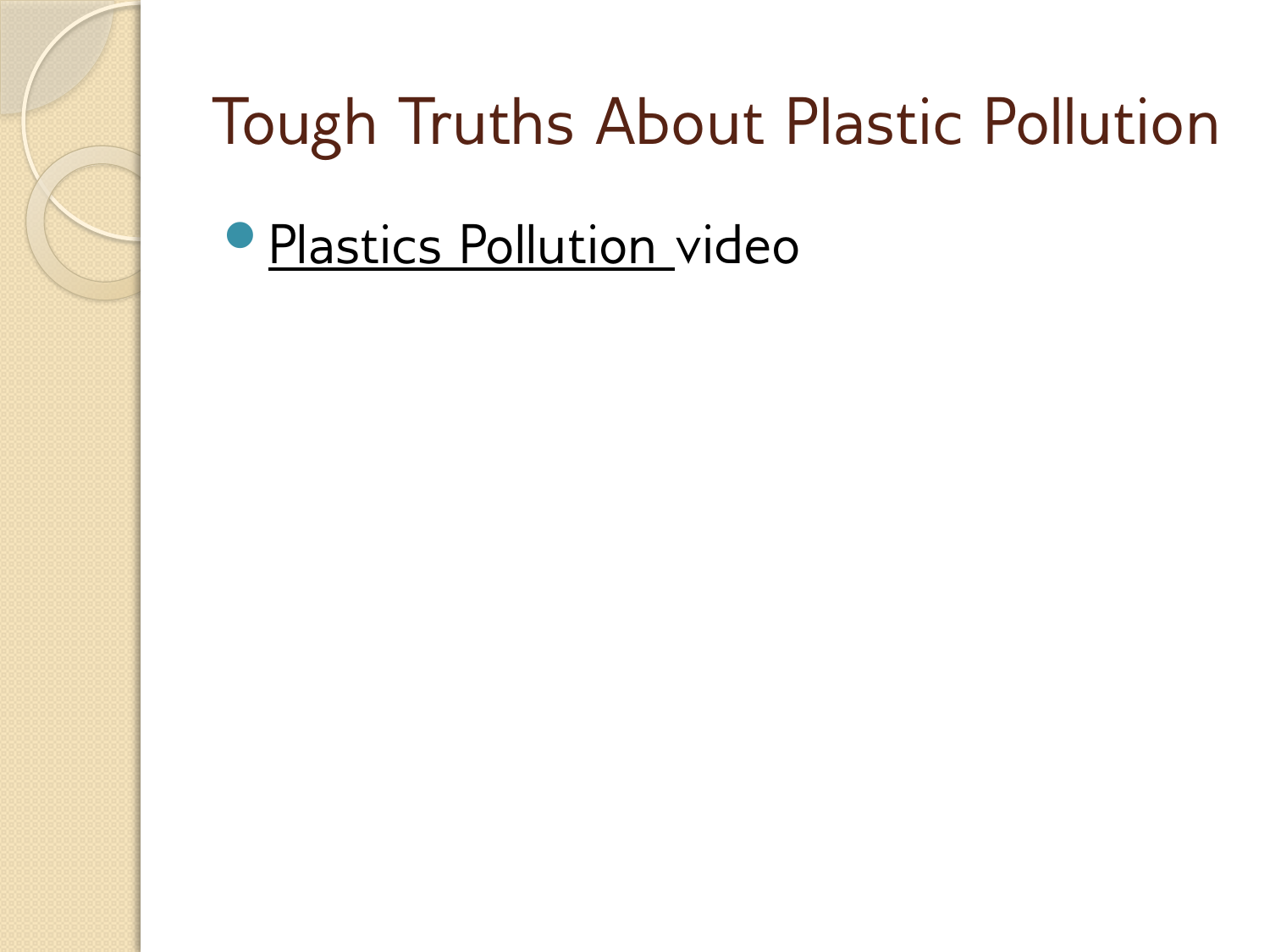

# Tough Truths About Plastic Pollution
Plastics Pollution video